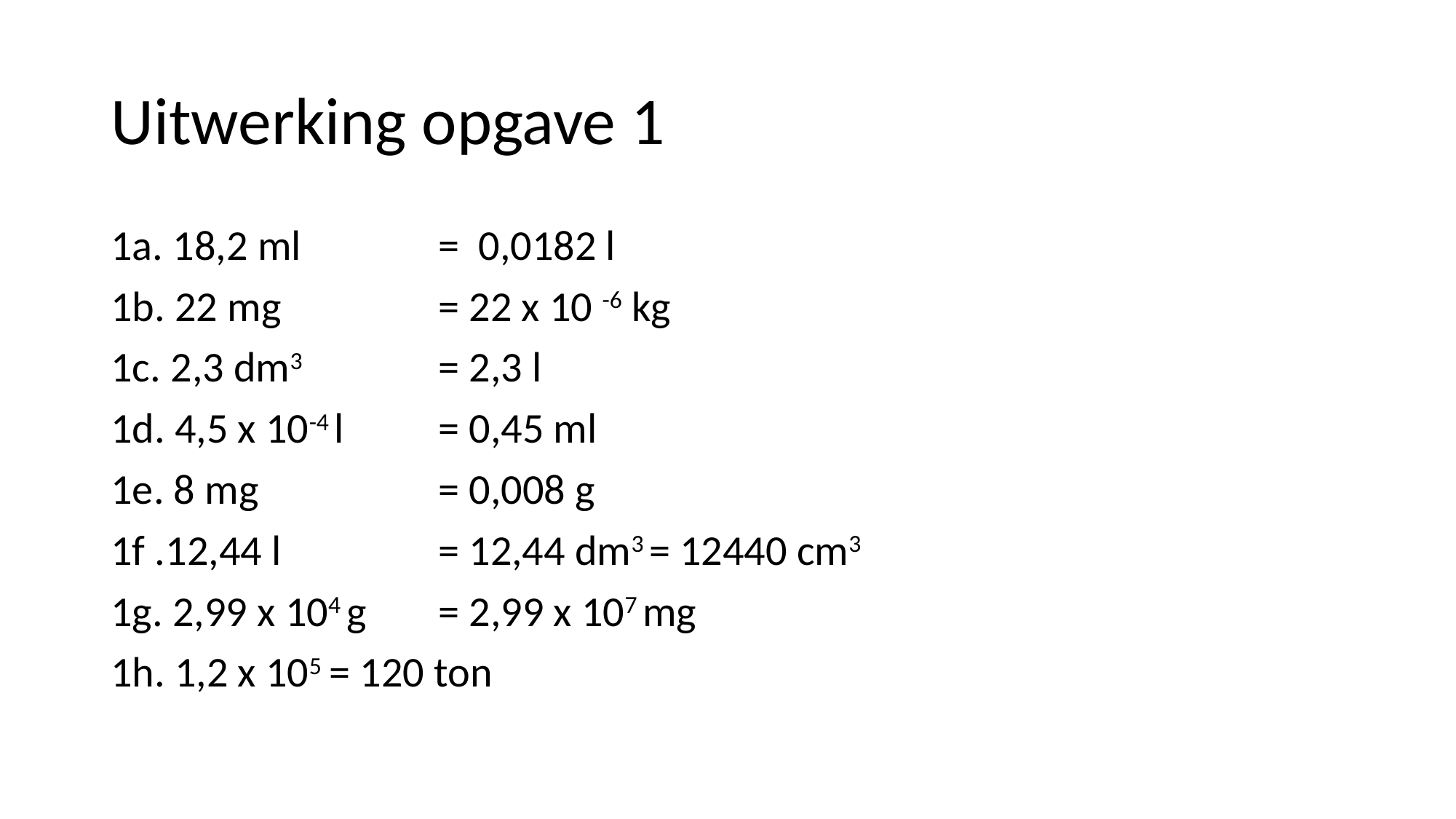

# Uitwerking opgave 1
1a. 18,2 ml 		=  0,0182 l
1b. 22 mg 		= 22 x 10 -6 kg
1c. 2,3 dm3 		= 2,3 l
1d. 4,5 x 10-4 l 	= 0,45 ml
1e. 8 mg 		= 0,008 g
1f .12,44 l 		= 12,44 dm3 = 12440 cm3
1g. 2,99 x 104 g  	= 2,99 x 107 mg
1h. 1,2 x 105 	= 120 ton